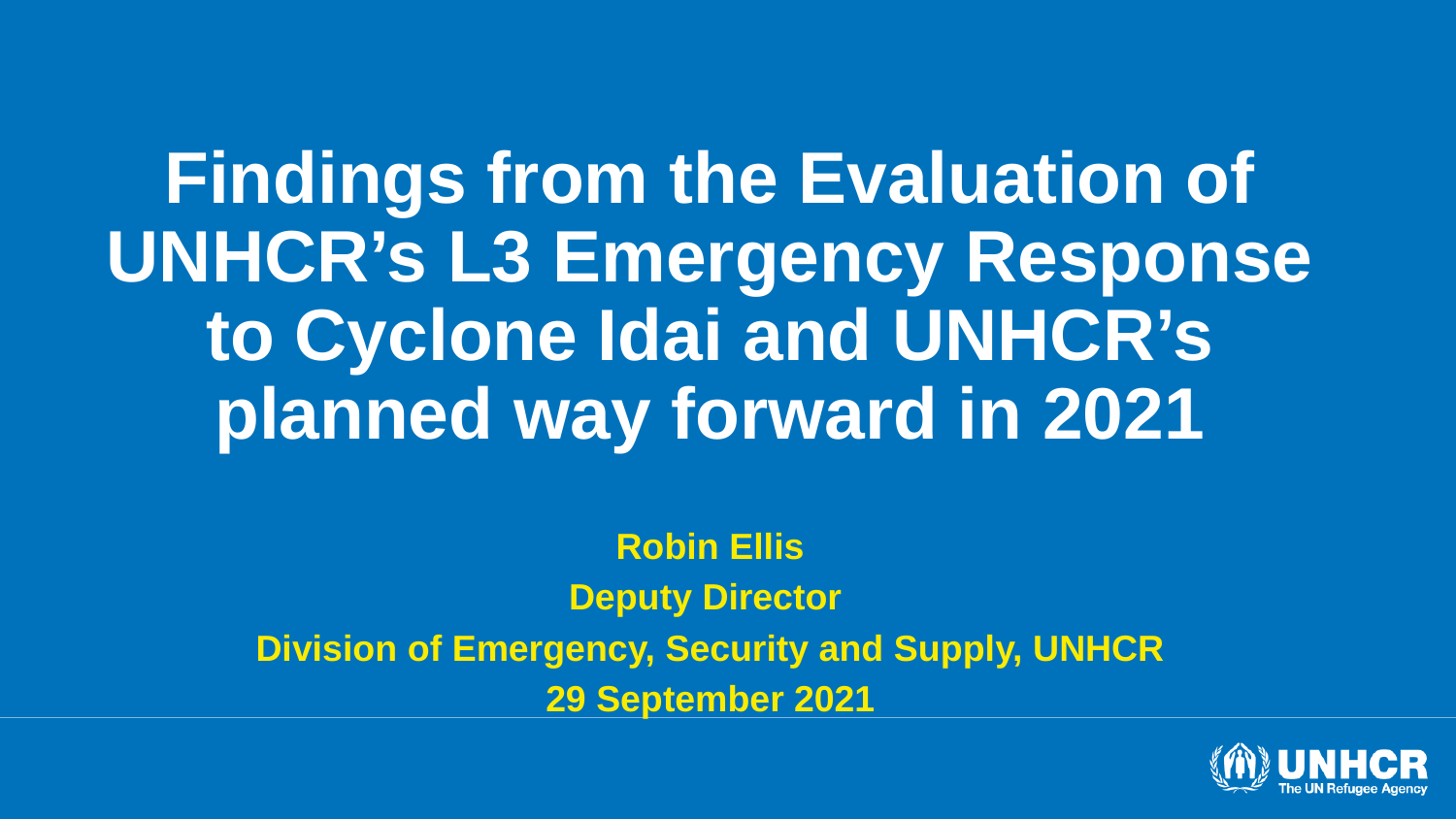

# Findings from the Evaluation of UNHCR’s L3 Emergency Response to Cyclone Idai and UNHCR’s planned way forward in 2021
Robin Ellis
Deputy Director
Division of Emergency, Security and Supply, UNHCR
29 September 2021